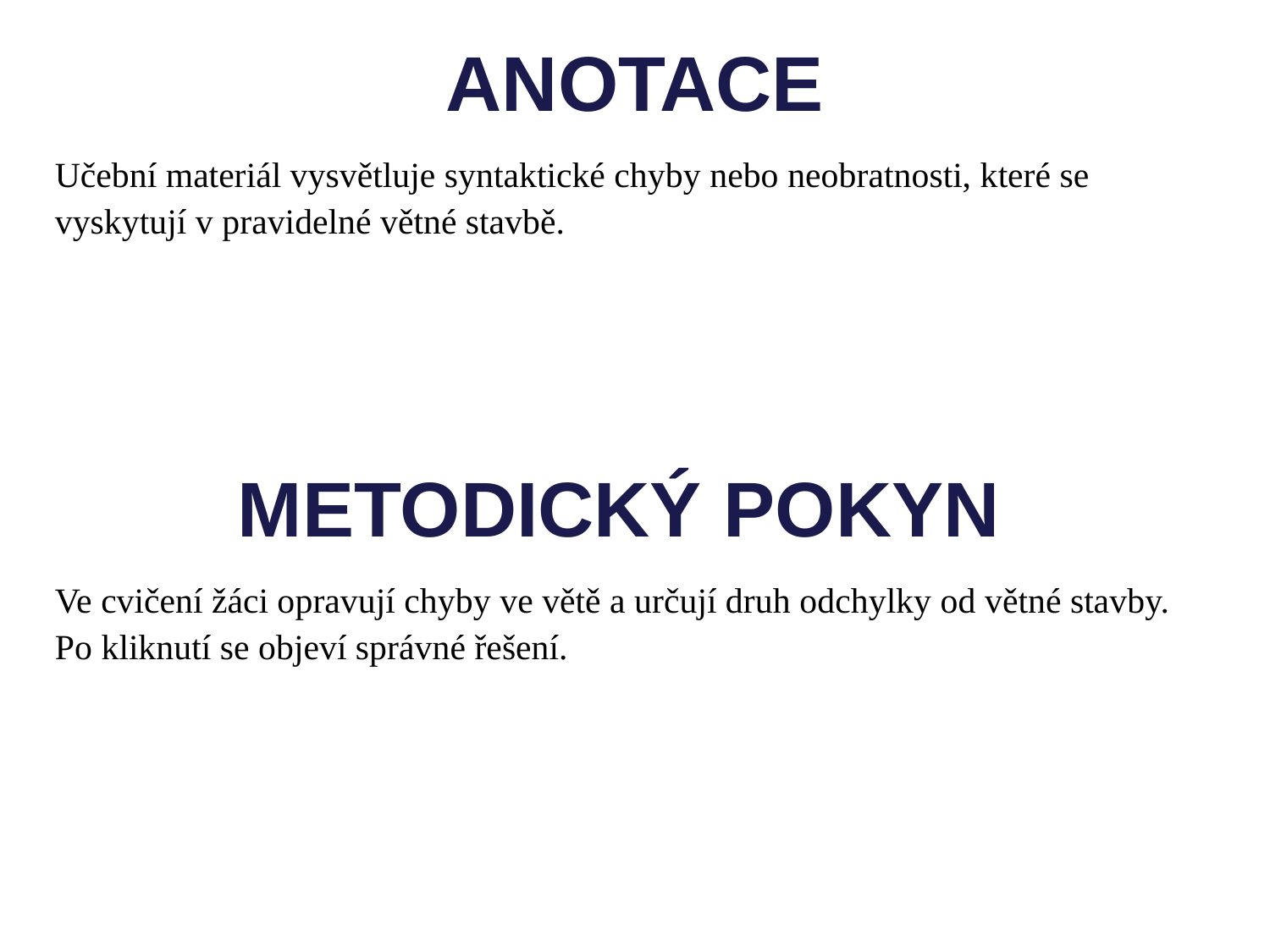

ANOTACE
Učební materiál vysvětluje syntaktické chyby nebo neobratnosti, které se vyskytují v pravidelné větné stavbě.
METODICKÝ POKYN
Ve cvičení žáci opravují chyby ve větě a určují druh odchylky od větné stavby. Po kliknutí se objeví správné řešení.